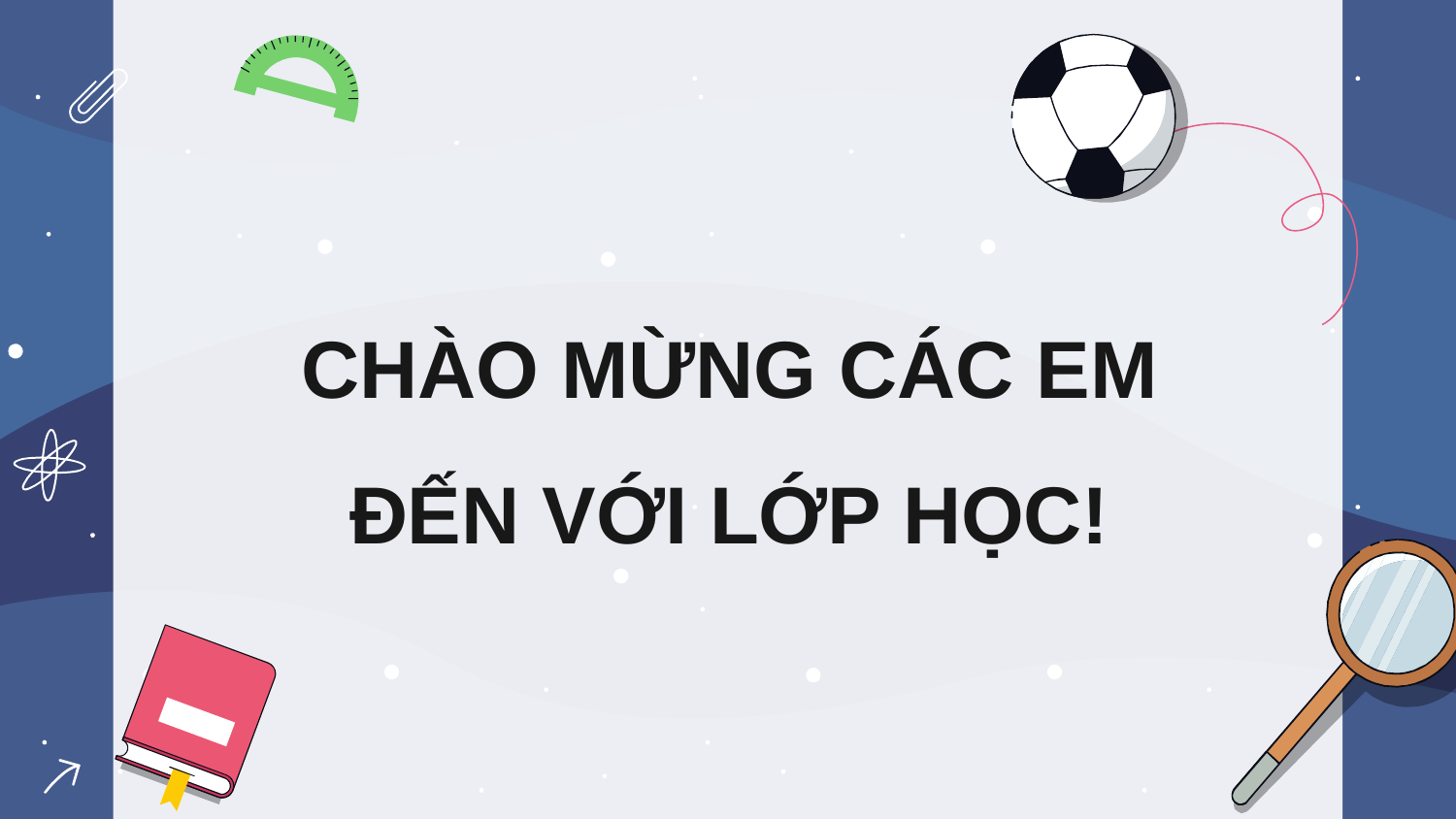

CHÀO MỪNG CÁC EM
ĐẾN VỚI LỚP HỌC!